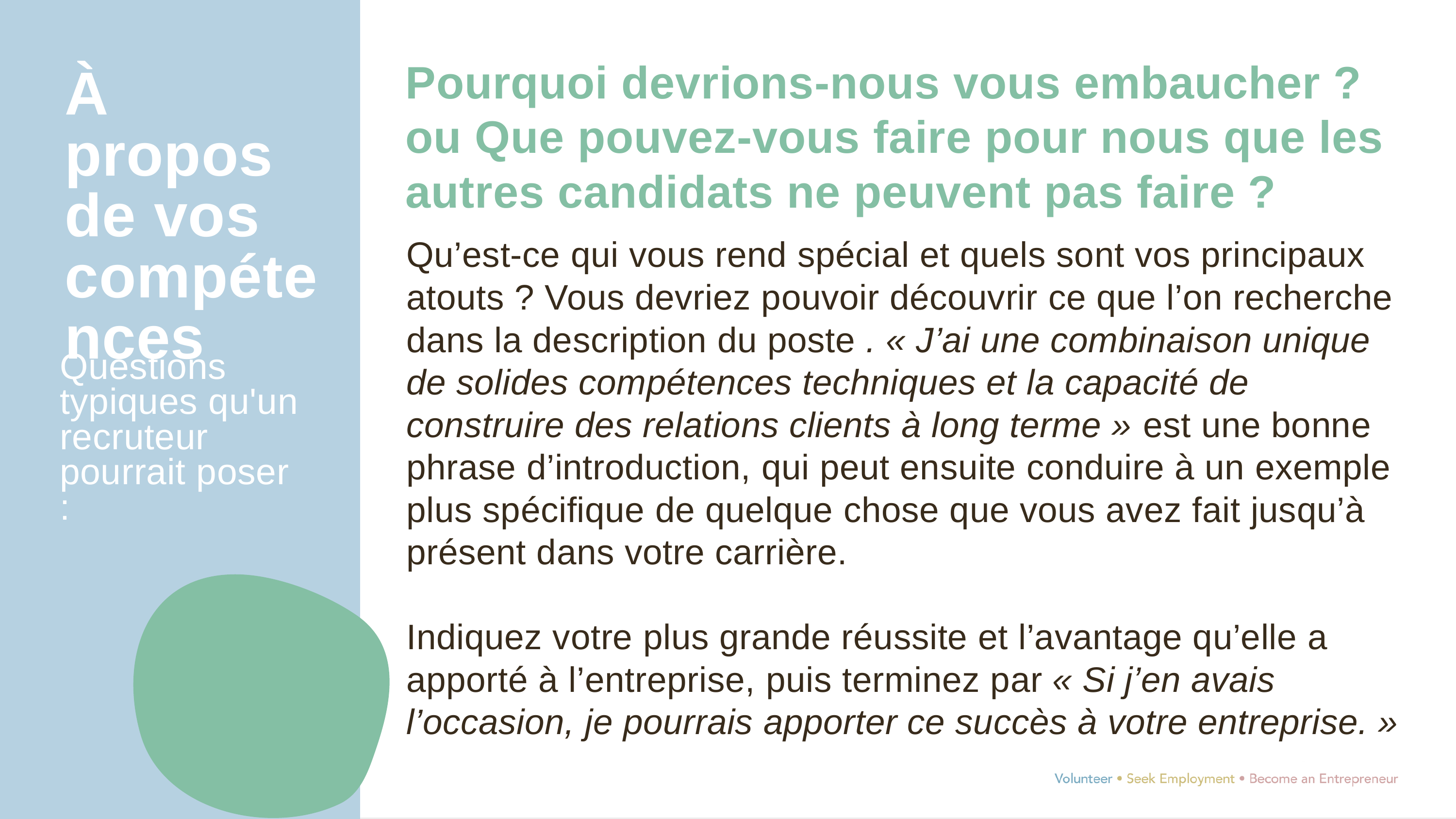

Pourquoi devrions-nous vous embaucher ? ou Que pouvez-vous faire pour nous que les autres candidats ne peuvent pas faire ?
À propos de vos compétences

Qu’est-ce qui vous rend spécial et quels sont vos principaux atouts ? Vous devriez pouvoir découvrir ce que l’on recherche dans la description du poste . « J’ai une combinaison unique de solides compétences techniques et la capacité de construire des relations clients à long terme » est une bonne phrase d’introduction, qui peut ensuite conduire à un exemple plus spécifique de quelque chose que vous avez fait jusqu’à présent dans votre carrière.

Indiquez votre plus grande réussite et l’avantage qu’elle a apporté à l’entreprise, puis terminez par « Si j’en avais l’occasion, je pourrais apporter ce succès à votre entreprise. »

Questions typiques qu'un recruteur pourrait poser :